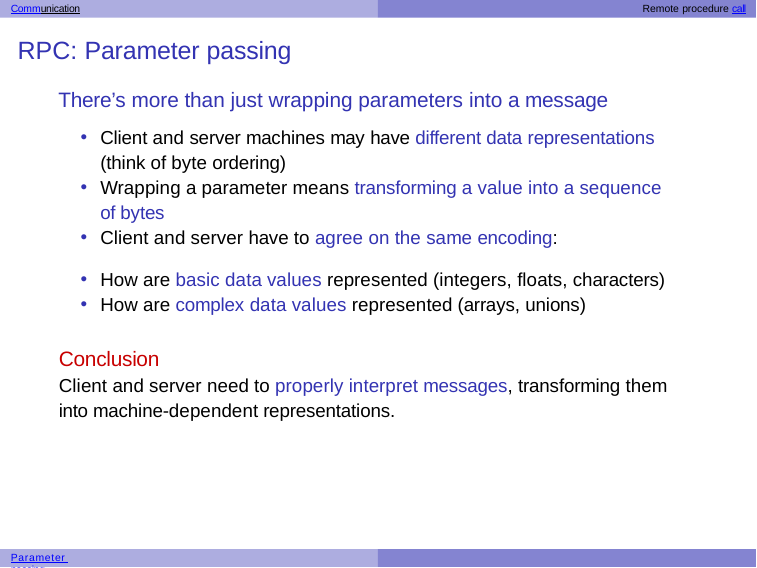

Communication	Remote procedure call
# RPC: Parameter passing
There’s more than just wrapping parameters into a message
Client and server machines may have different data representations (think of byte ordering)
Wrapping a parameter means transforming a value into a sequence of bytes
Client and server have to agree on the same encoding:
How are basic data values represented (integers, floats, characters)
How are complex data values represented (arrays, unions)

Conclusion
Client and server need to properly interpret messages, transforming them into machine-dependent representations.

Parameter passing